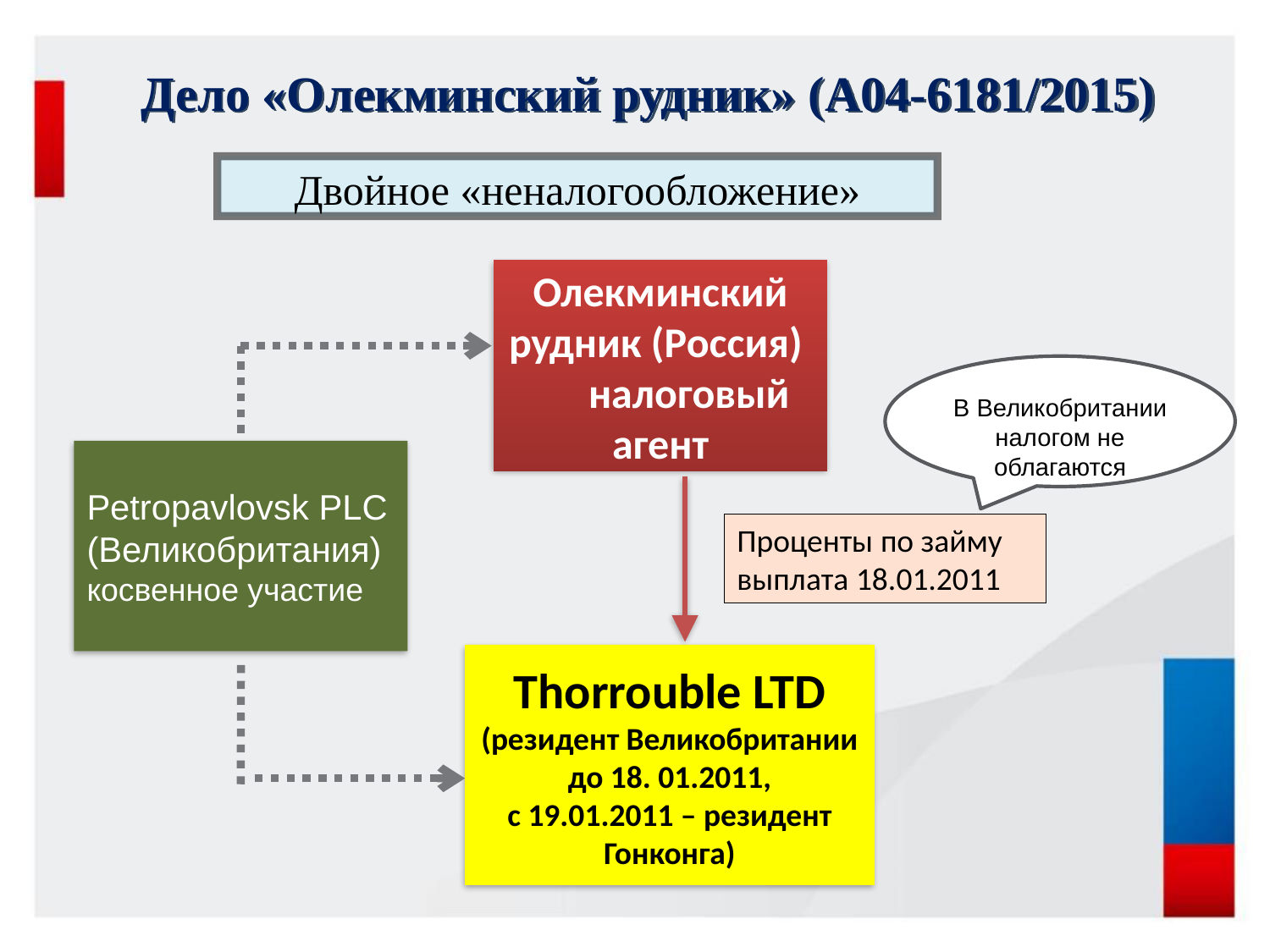

# Дело «Олекминский рудник» (А04-6181/2015)
Двойное «неналогообложение»
Олекминский рудник (Россия)        налоговый агент

В Великобритании
налогом не облагаются

Petropavlovsk PLC (Великобритания) косвенное участие
Проценты по займу
выплата 18.01.2011
Тhorrouble LTD
(резидент Великобритании до 18. 01.2011,
с 19.01.2011 – резидент Гонконга)